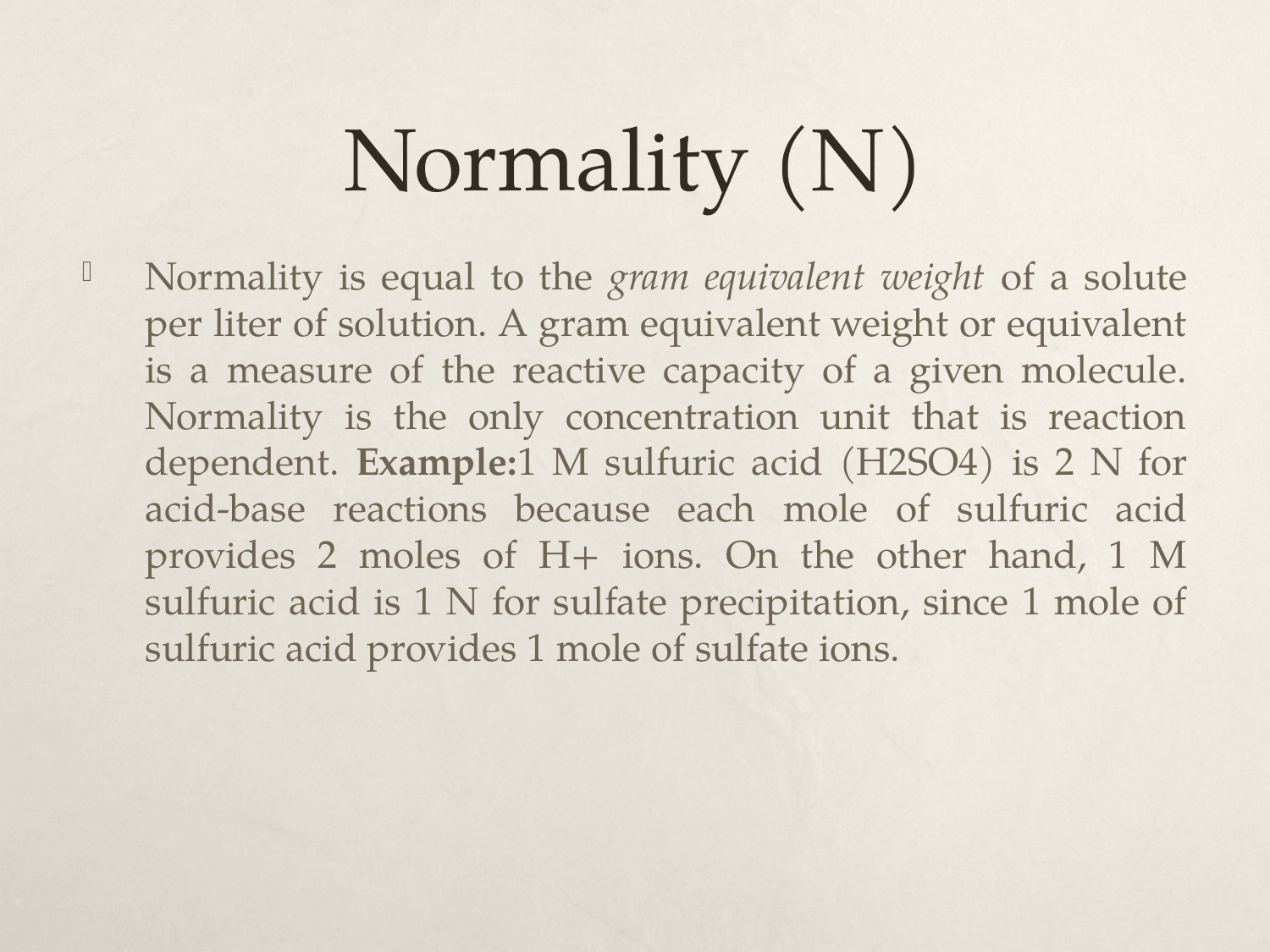

# Normality (N)
Normality is equal to the gram equivalent weight of a solute per liter of solution. A gram equivalent weight or equivalent is a measure of the reactive capacity of a given molecule. Normality is the only concentration unit that is reaction dependent.  Example: 1 M sulfuric acid (H2SO4) is 2 N for acid-base reactions because each mole of sulfuric acid provides 2 moles of H+ ions. On the other hand, 1 M sulfuric acid is 1 N for sulfate precipitation, since 1 mole of sulfuric acid provides 1 mole of sulfate ions.